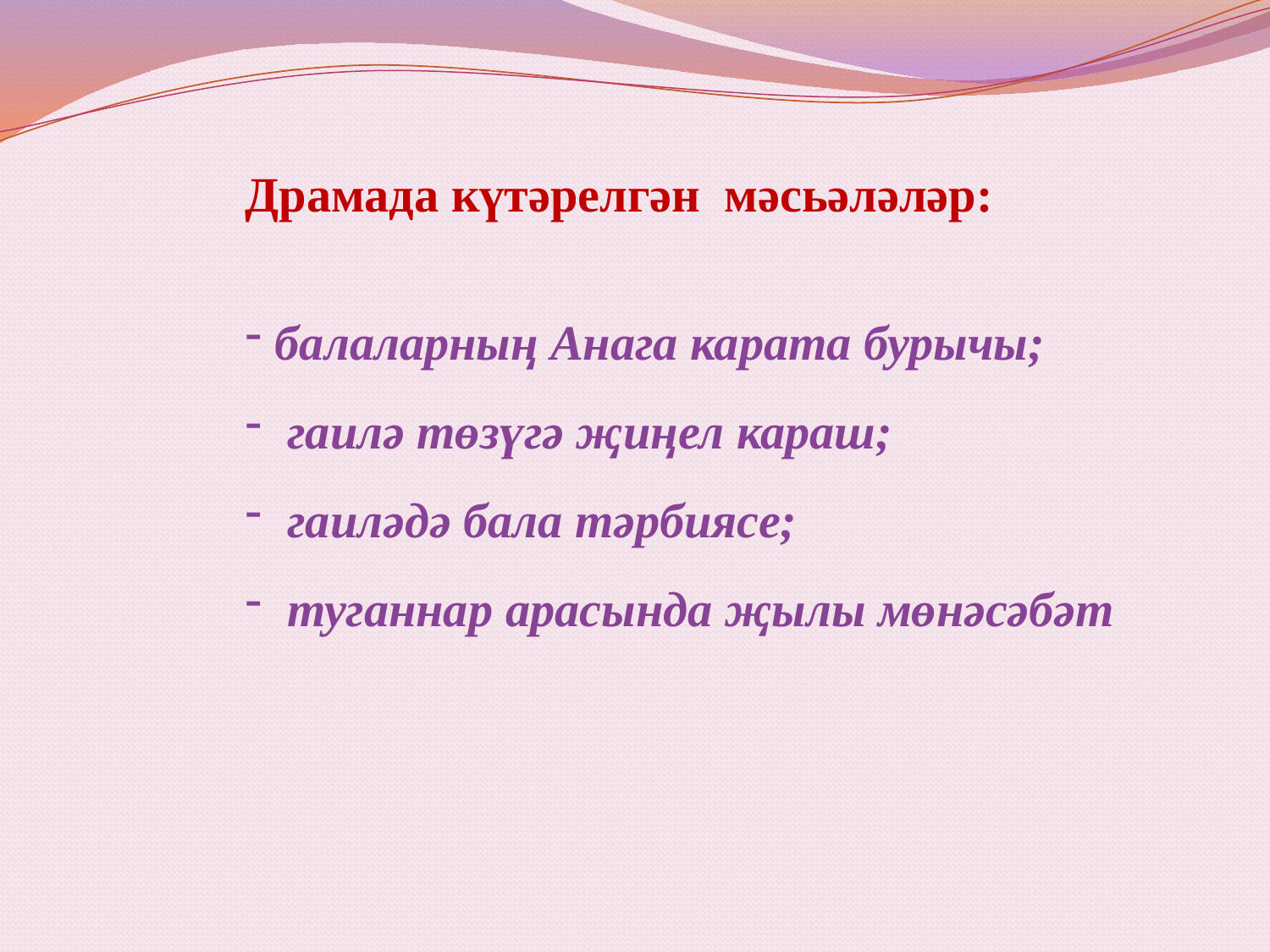

Драмада күтәрелгән  мәсьәләләр:

балаларның Анага карата бурычы;
 гаилә төзүгә җиңел караш;
 гаиләдә бала тәрбиясе;
 туганнар арасында җылы мөнәсәбәт